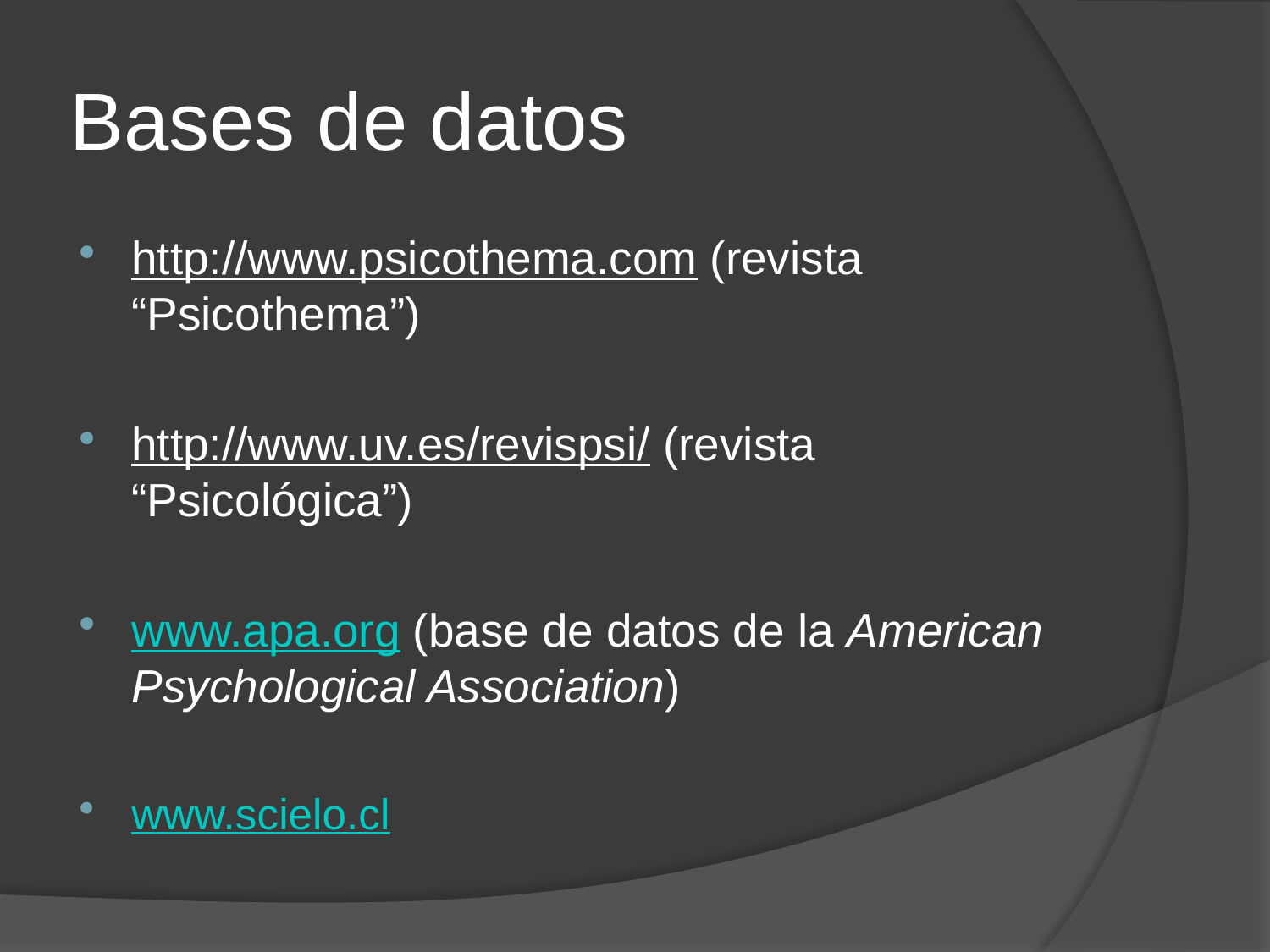

# Bases de datos
http://www.psicothema.com (revista “Psicothema”)

http://www.uv.es/revispsi/ (revista “Psicológica”)

www.apa.org (base de datos de la American Psychological Association)

www.scielo.cl